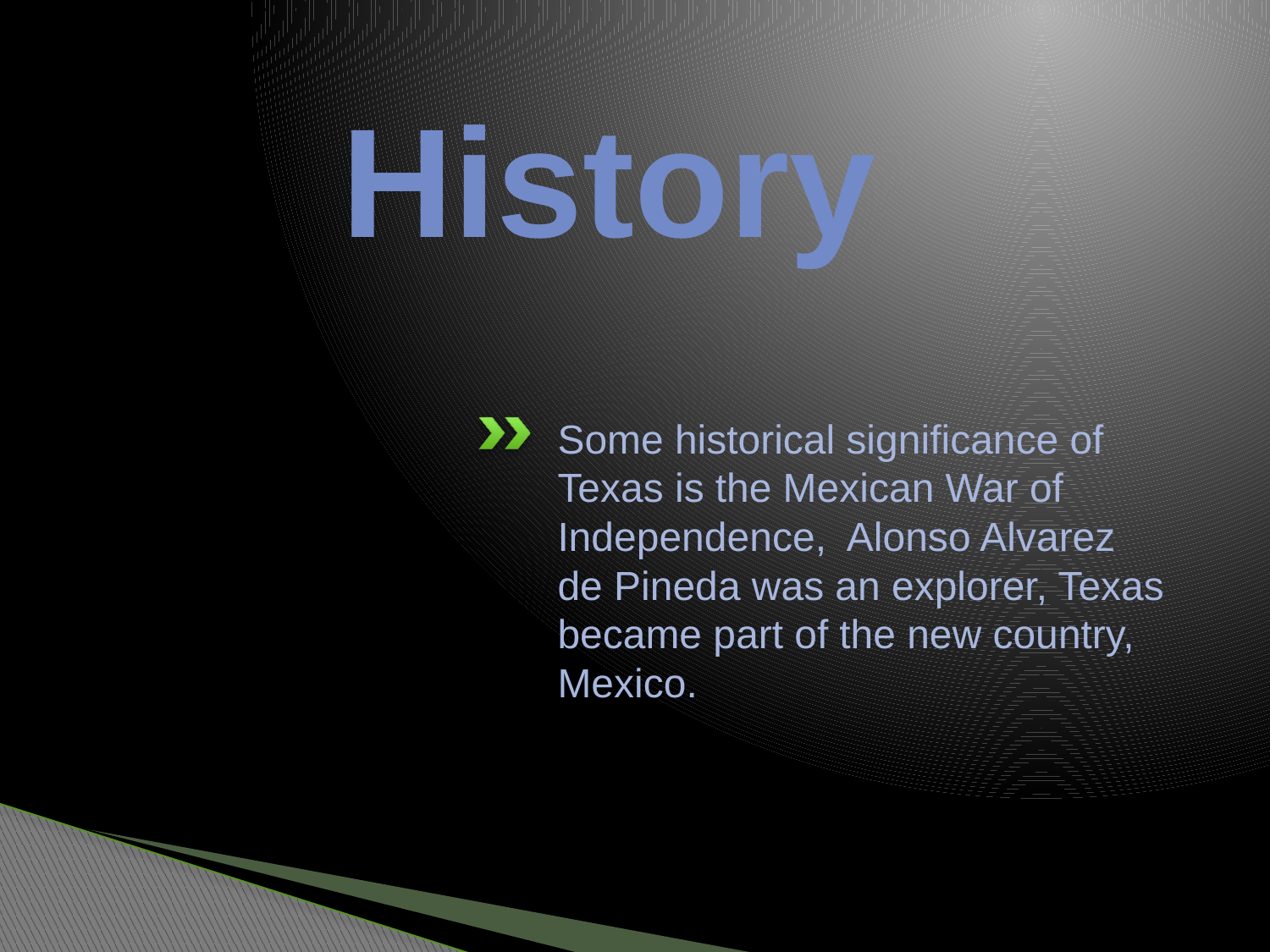

# History
Some historical significance of Texas is the Mexican War of Independence,  Alonso Alvarez de Pineda was an explorer, Texas became part of the new country, Mexico.